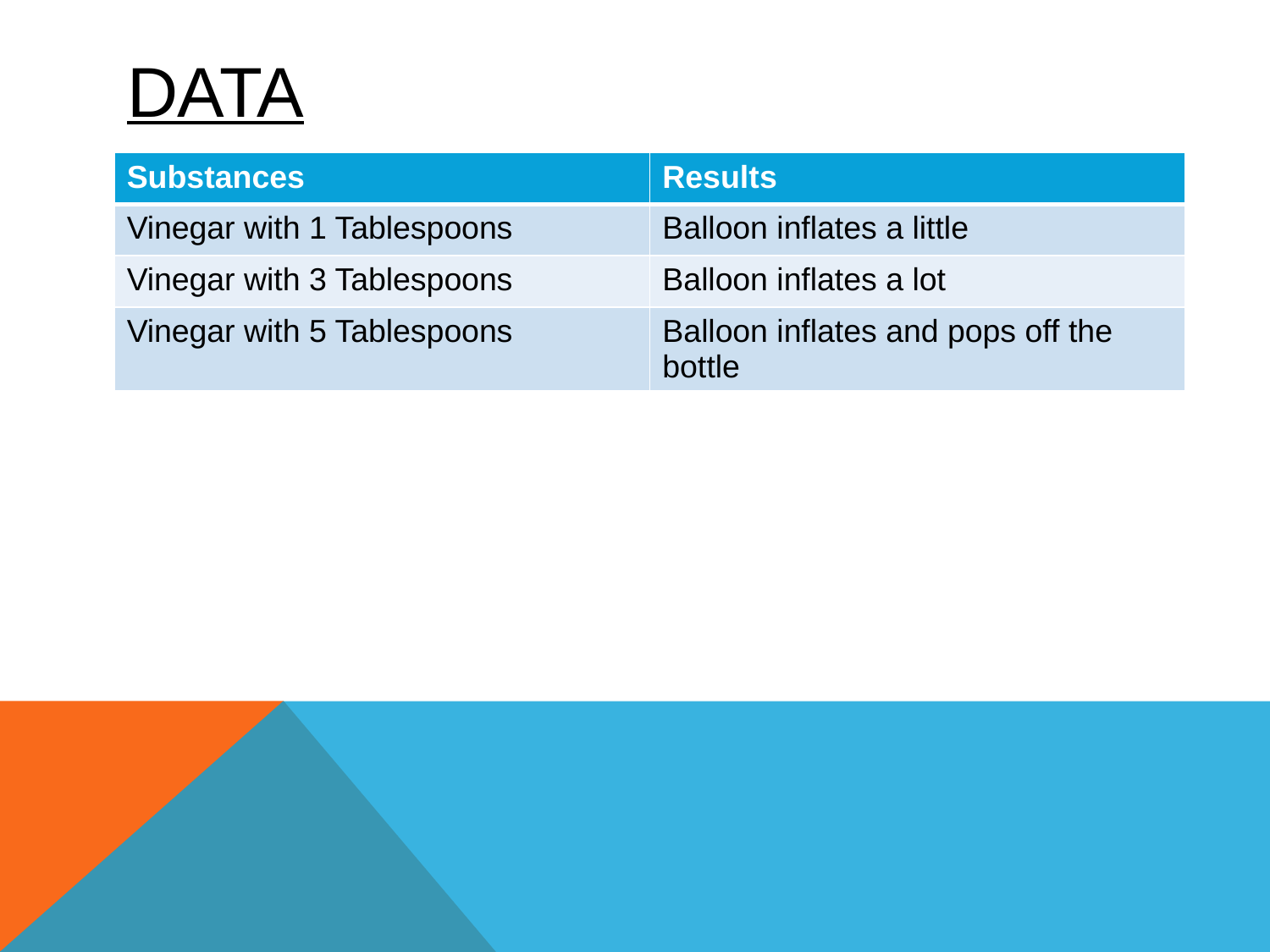

# DATA
| Substances | Results |
| --- | --- |
| Vinegar with 1 Tablespoons | Balloon inflates a little |
| Vinegar with 3 Tablespoons | Balloon inflates a lot |
| Vinegar with 5 Tablespoons | Balloon inflates and pops off the bottle |